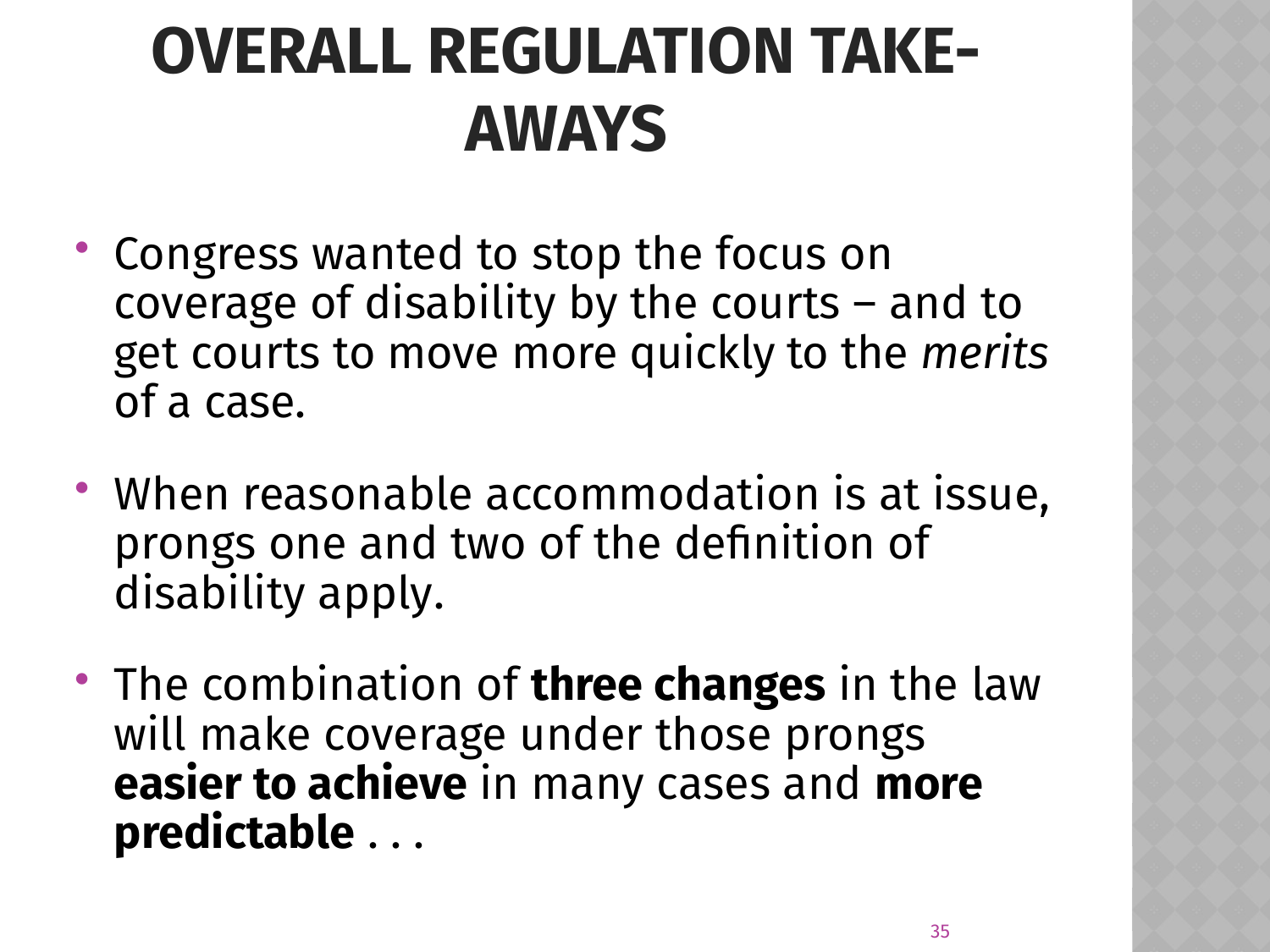

# Overall regulation take-aways
Congress wanted to stop the focus on coverage of disability by the courts – and to get courts to move more quickly to the merits of a case.
When reasonable accommodation is at issue, prongs one and two of the definition of disability apply.
The combination of three changes in the law will make coverage under those prongs easier to achieve in many cases and more predictable . . .

35